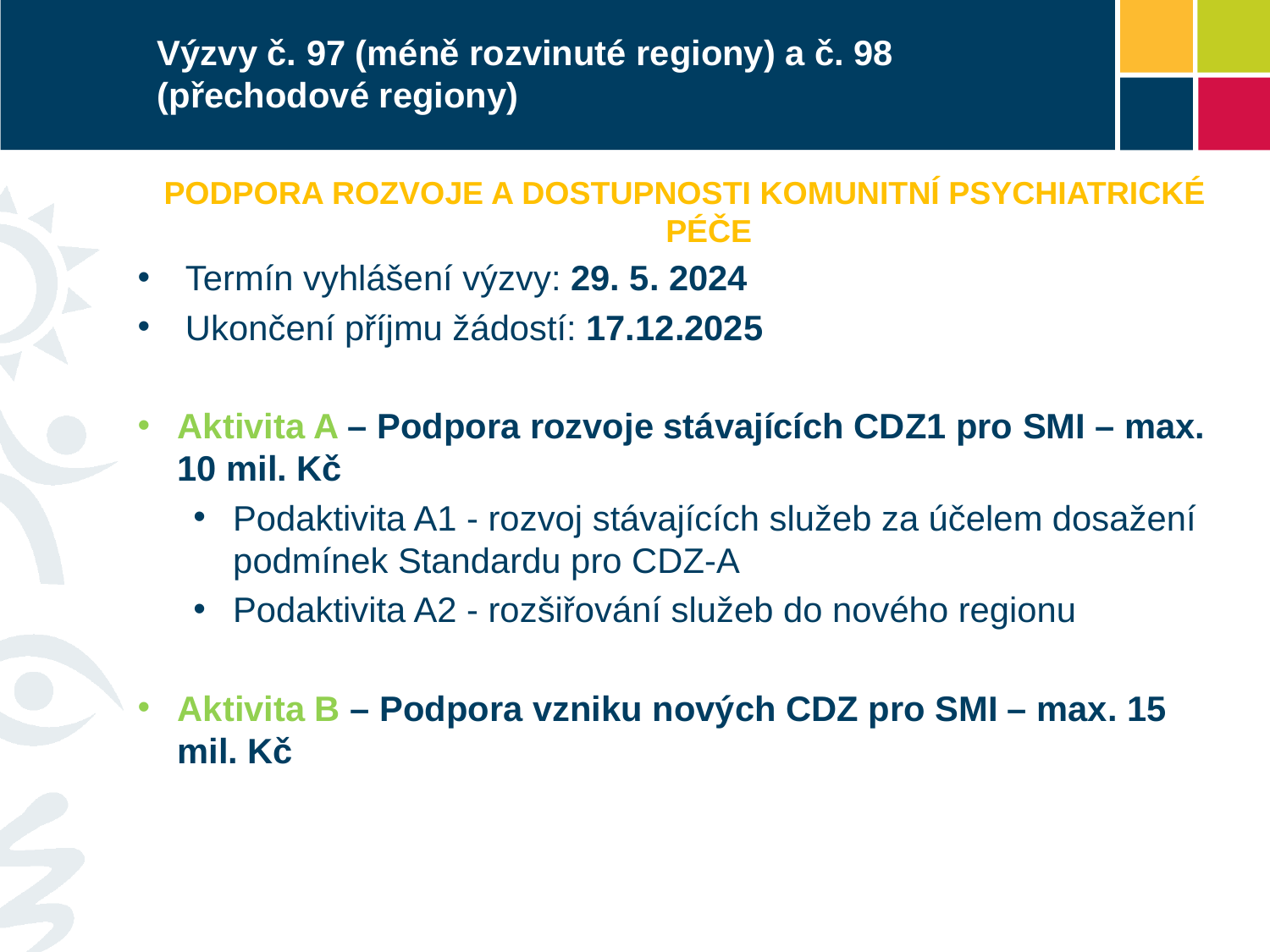

Výzvy č. 97 (méně rozvinuté regiony) a č. 98 (přechodové regiony)
Podpora rozvoje a dostupnosti komunitní psychiatrické péče
Termín vyhlášení výzvy: 29. 5. 2024
Ukončení příjmu žádostí: 17.12.2025

Aktivita A – Podpora rozvoje stávajících CDZ1 pro SMI – max. 10 mil. Kč
Podaktivita A1 - rozvoj stávajících služeb za účelem dosažení podmínek Standardu pro CDZ-A
Podaktivita A2 - rozšiřování služeb do nového regionu

Aktivita B – Podpora vzniku nových CDZ pro SMI – max. 15 mil. Kč